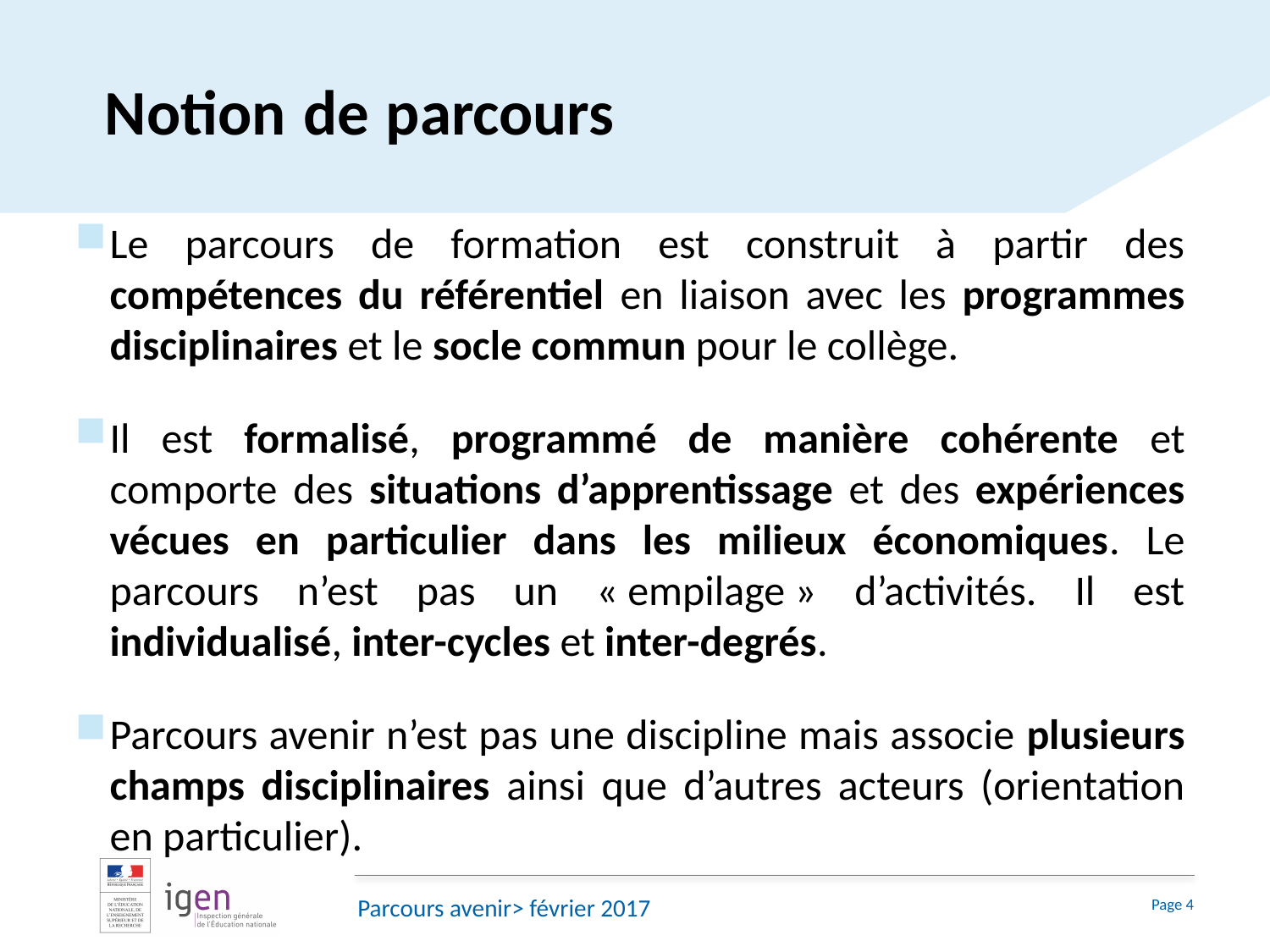

# Notion de parcours
Le parcours de formation est construit à partir des compétences du référentiel en liaison avec les programmes disciplinaires et le socle commun pour le collège.

Il est formalisé, programmé de manière cohérente et comporte des situations d’apprentissage et des expériences vécues en particulier dans les milieux économiques. Le parcours n’est pas un « empilage » d’activités. Il est individualisé, inter-cycles et inter-degrés.

Parcours avenir n’est pas une discipline mais associe plusieurs champs disciplinaires ainsi que d’autres acteurs (orientation en particulier).